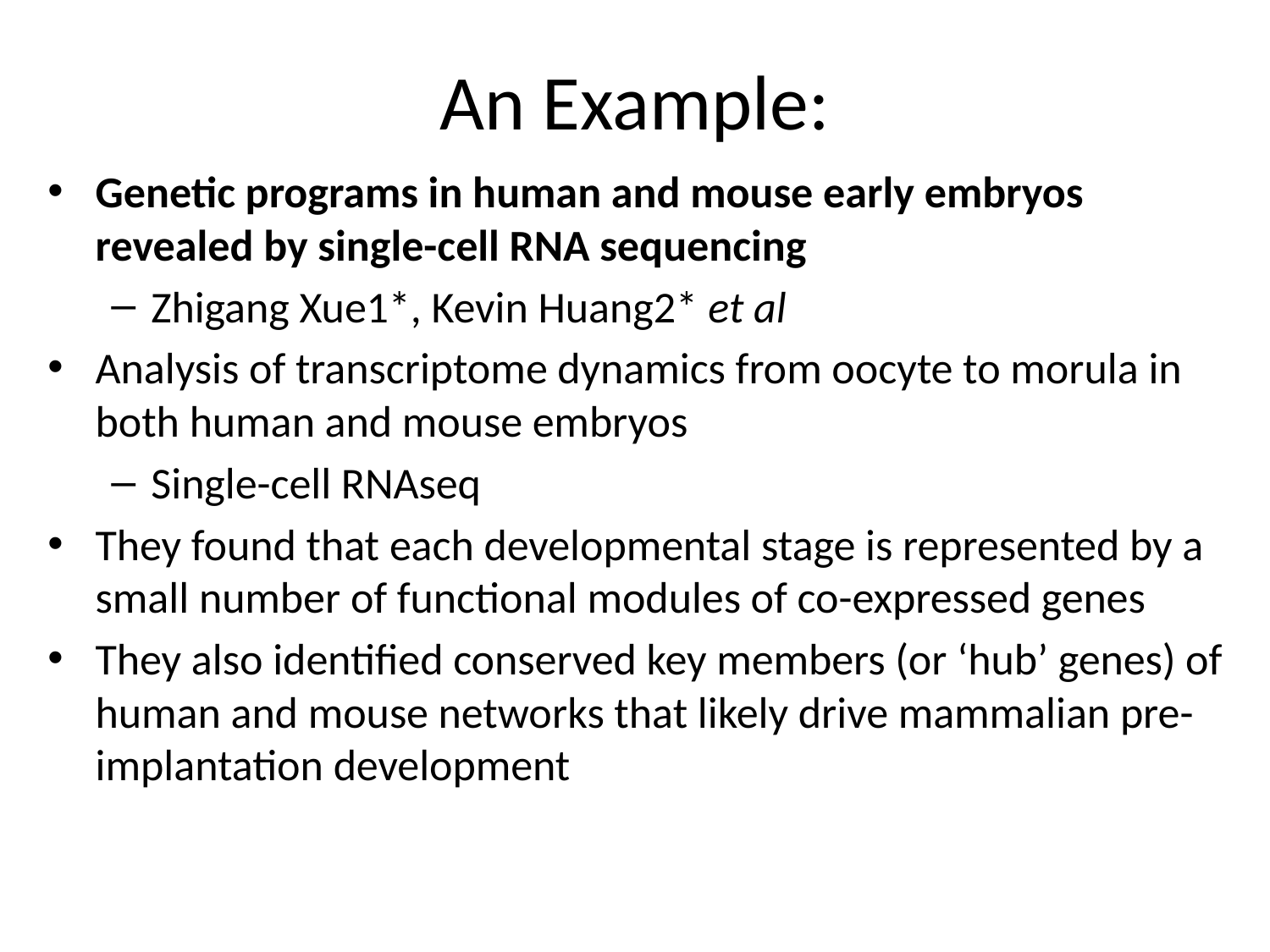

# An Example:
Genetic programs in human and mouse early embryos revealed by single-cell RNA sequencing
Zhigang Xue1*, Kevin Huang2* et al
Analysis of transcriptome dynamics from oocyte to morula in both human and mouse embryos
Single-cell RNAseq
They found that each developmental stage is represented by a small number of functional modules of co-expressed genes
They also identified conserved key members (or ‘hub’ genes) of human and mouse networks that likely drive mammalian pre-implantation development